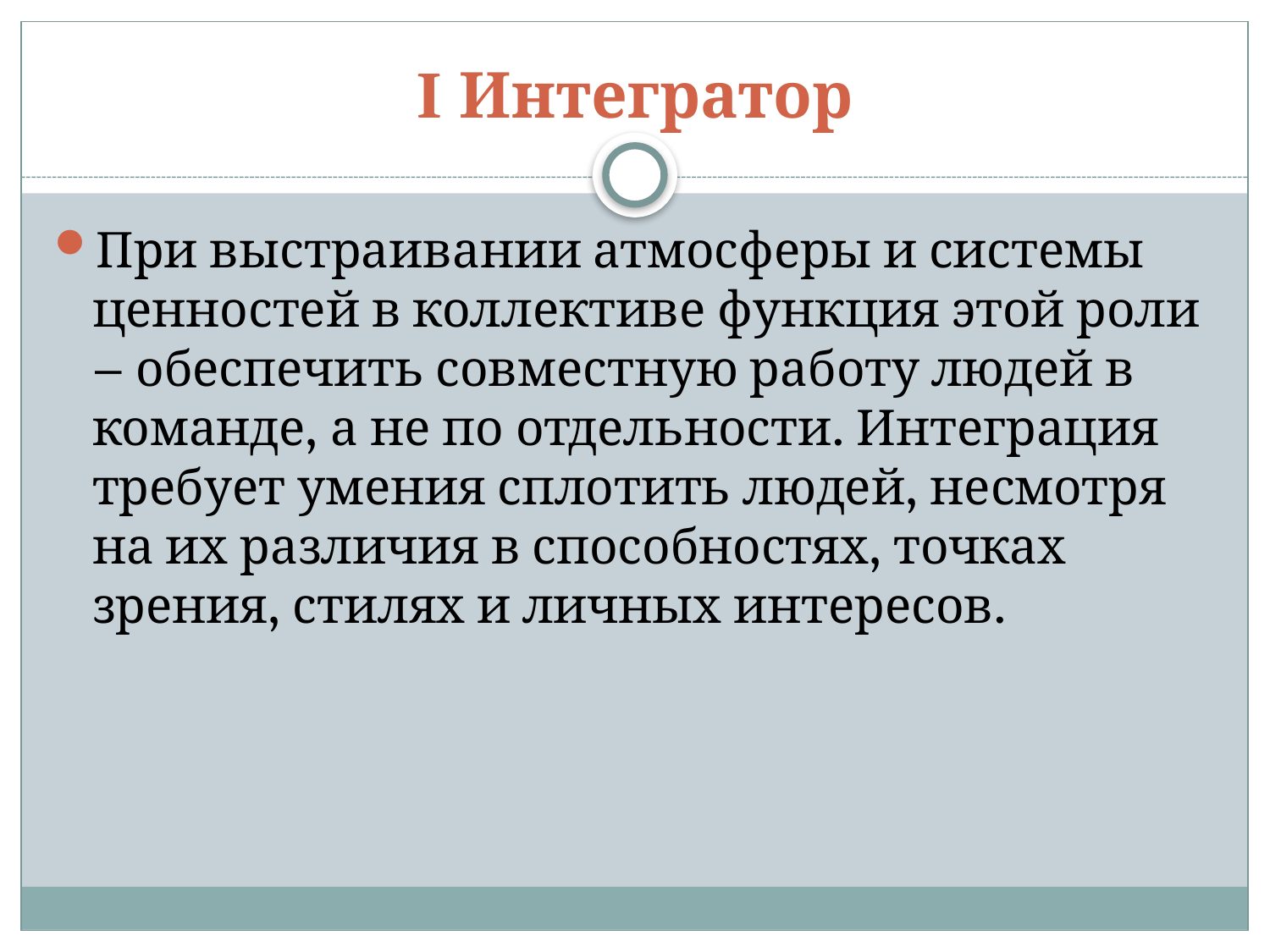

# I Интегратор
При выстраивании атмосферы и системы ценностей в коллективе функция этой роли – обеспечить совместную работу людей в команде, а не по отдельности. Интеграция требует умения сплотить людей, несмотря на их различия в способностях, точках зрения, стилях и личных интересов.